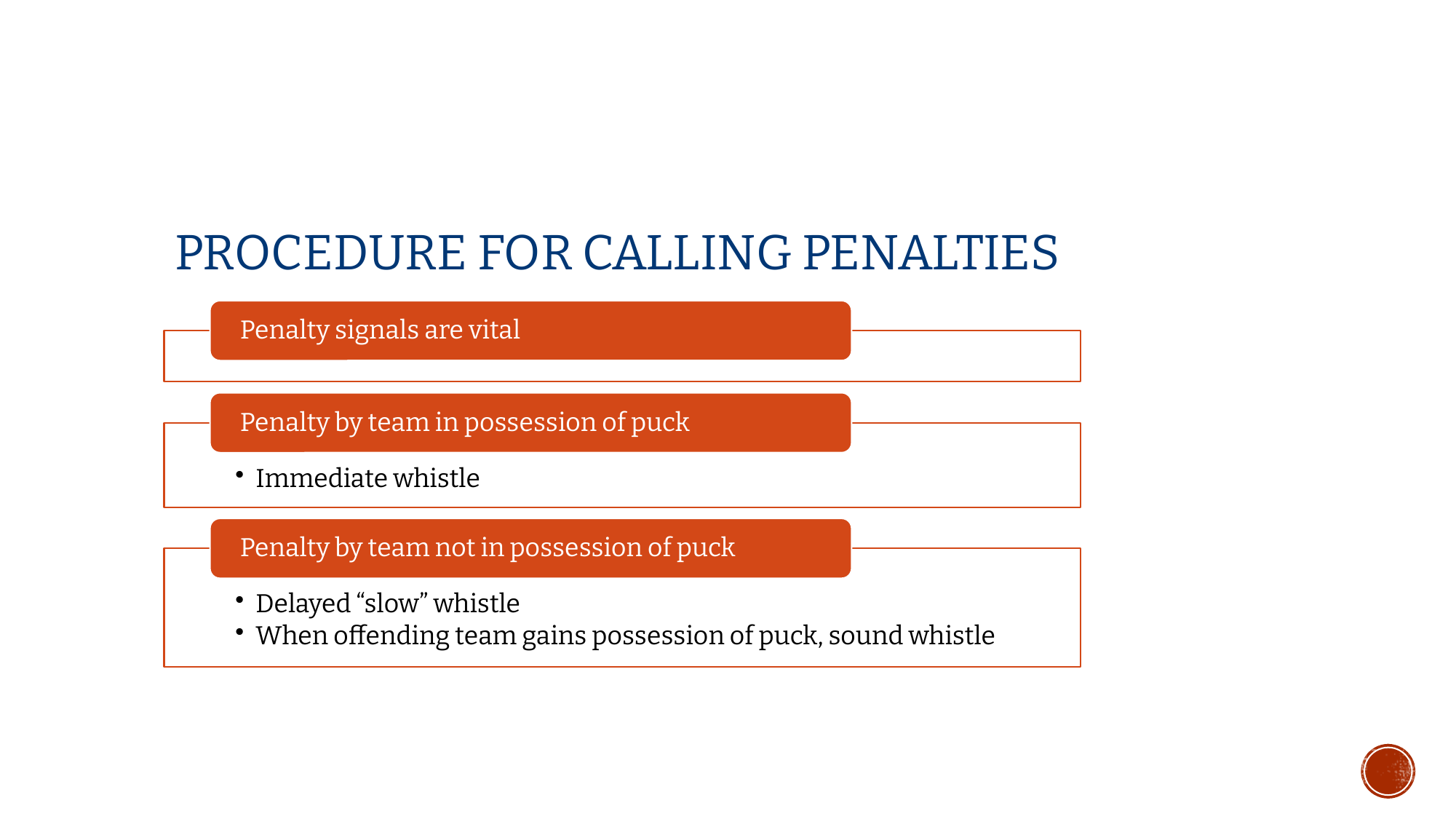

# Procedure for Calling Penalties
Penalty signals are vital
Immediate whistle
Penalty by team in possession of puck
Delayed “slow” whistle
When offending team gains possession of puck, sound whistle
Penalty by team not in possession of puck